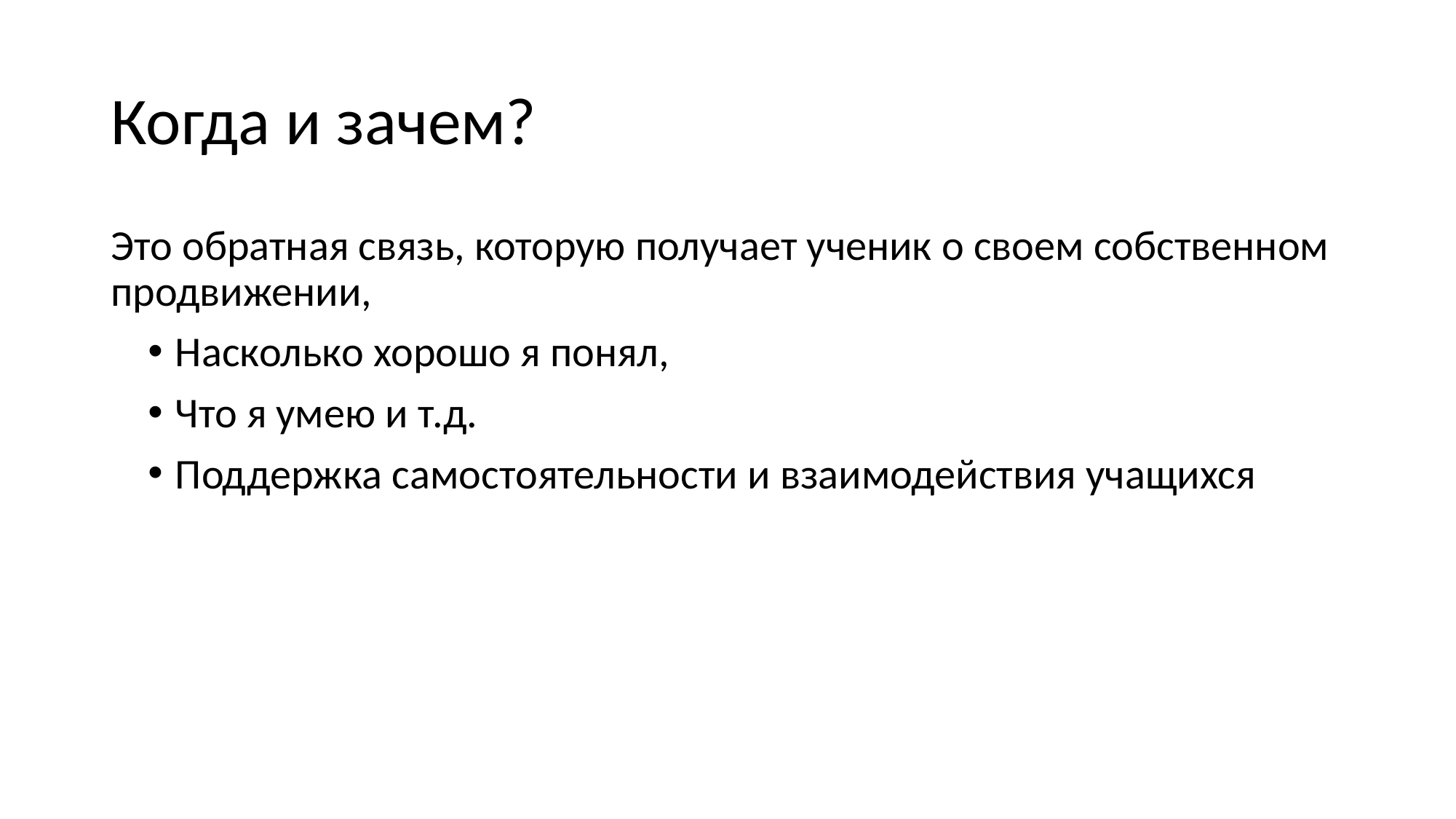

# Когда и зачем?
Это обратная связь, которую получает ученик о своем собственном продвижении,
Насколько хорошо я понял,
Что я умею и т.д.
Поддержка самостоятельности и взаимодействия учащихся